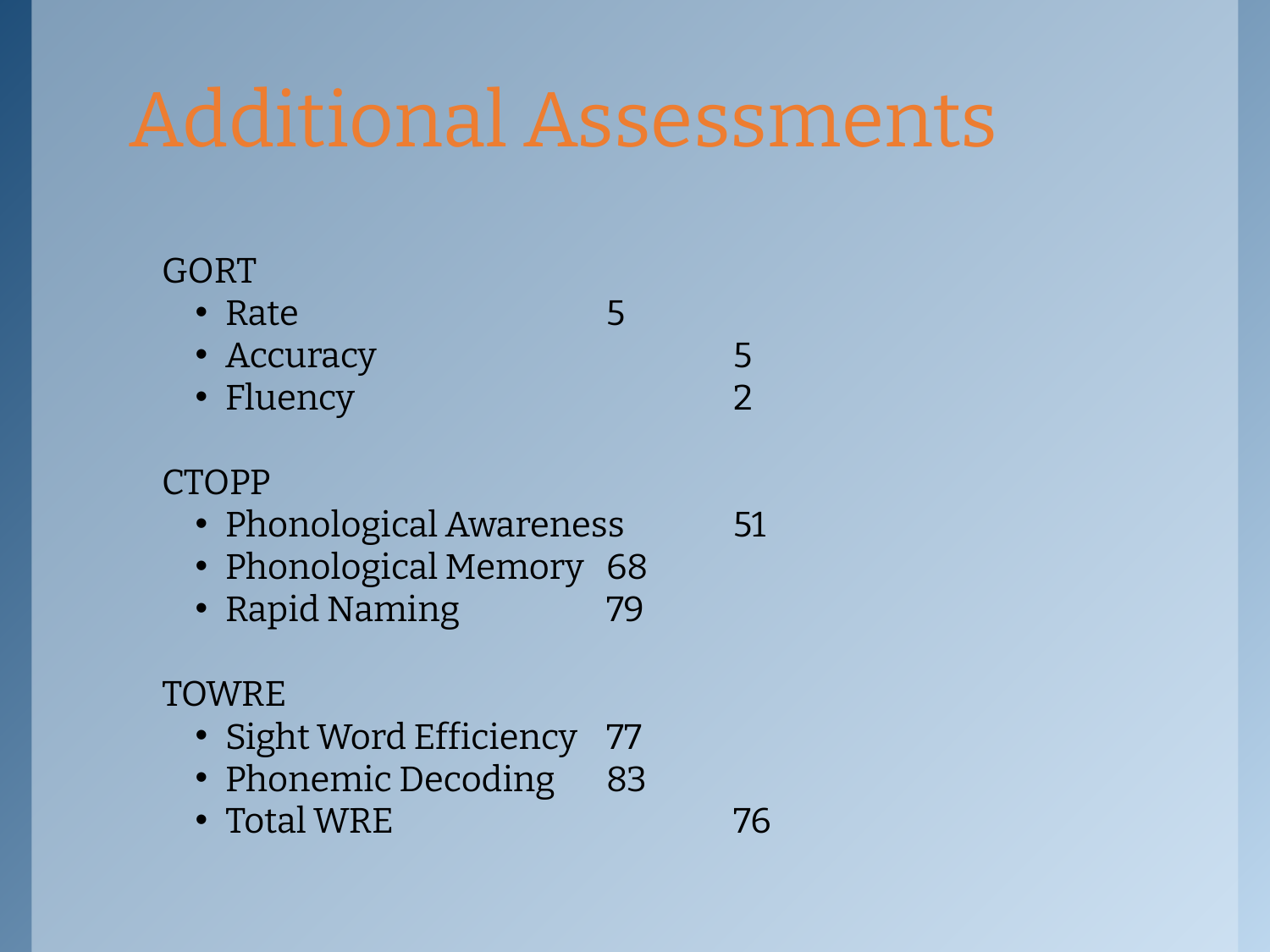

Additional Assessments
GORT
Rate  			5
Accuracy 			5
Fluency			2

CTOPP
Phonological Awareness	51
Phonological Memory	68
Rapid Naming		79

TOWRE
Sight Word Efficiency	77
Phonemic Decoding	83
Total WRE			76